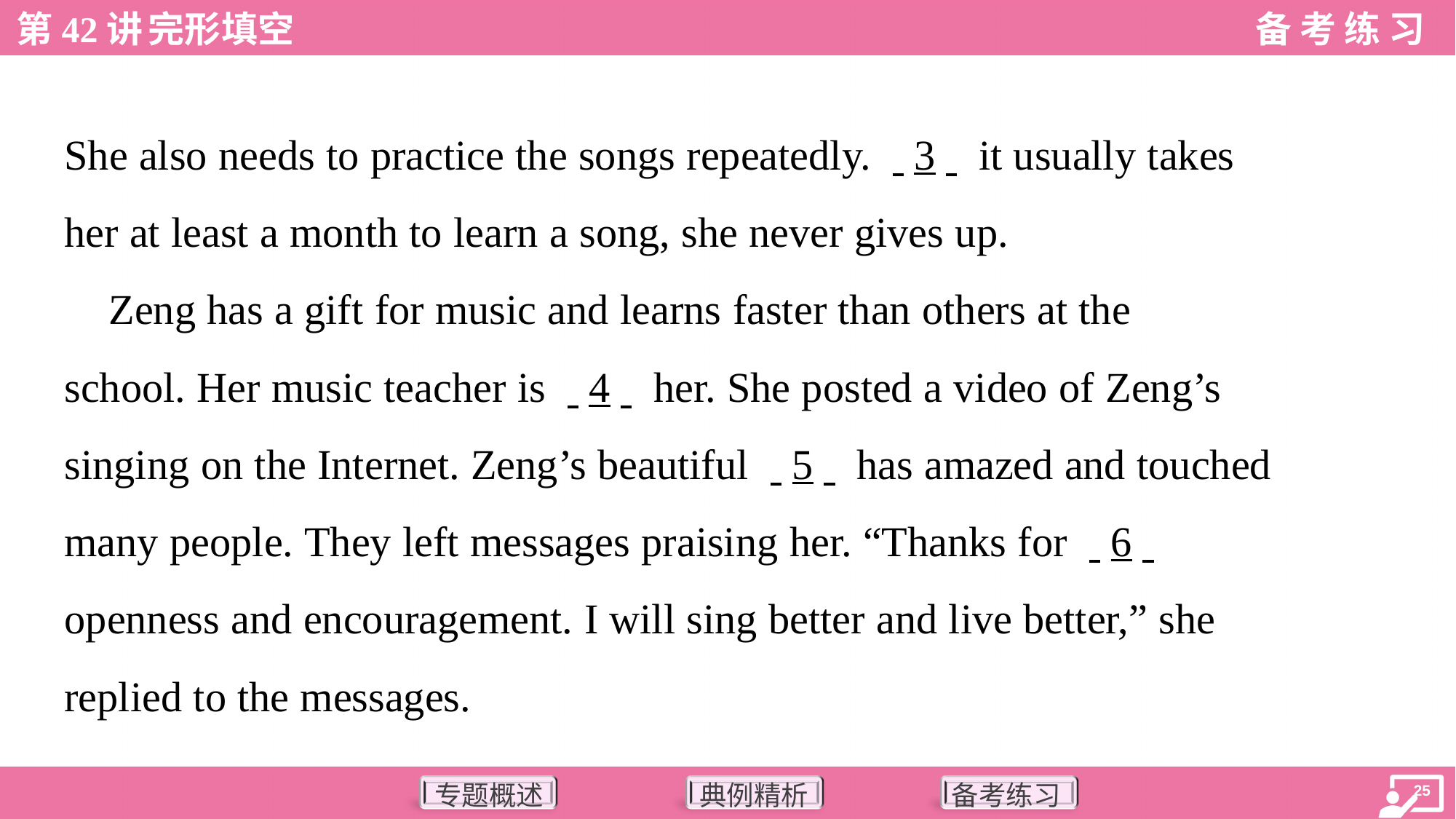

She also needs to practice the songs repeatedly. . .3. . it usually takes
her at least a month to learn a song, she never gives up.
    Zeng has a gift for music and learns faster than others at the
school. Her music teacher is . .4. . her. She posted a video of Zeng’s
singing on the Internet. Zeng’s beautiful . .5. . has amazed and touched
many people. They left messages praising her. “Thanks for . .6. .
openness and encouragement. I will sing better and live better,” she
replied to the messages.